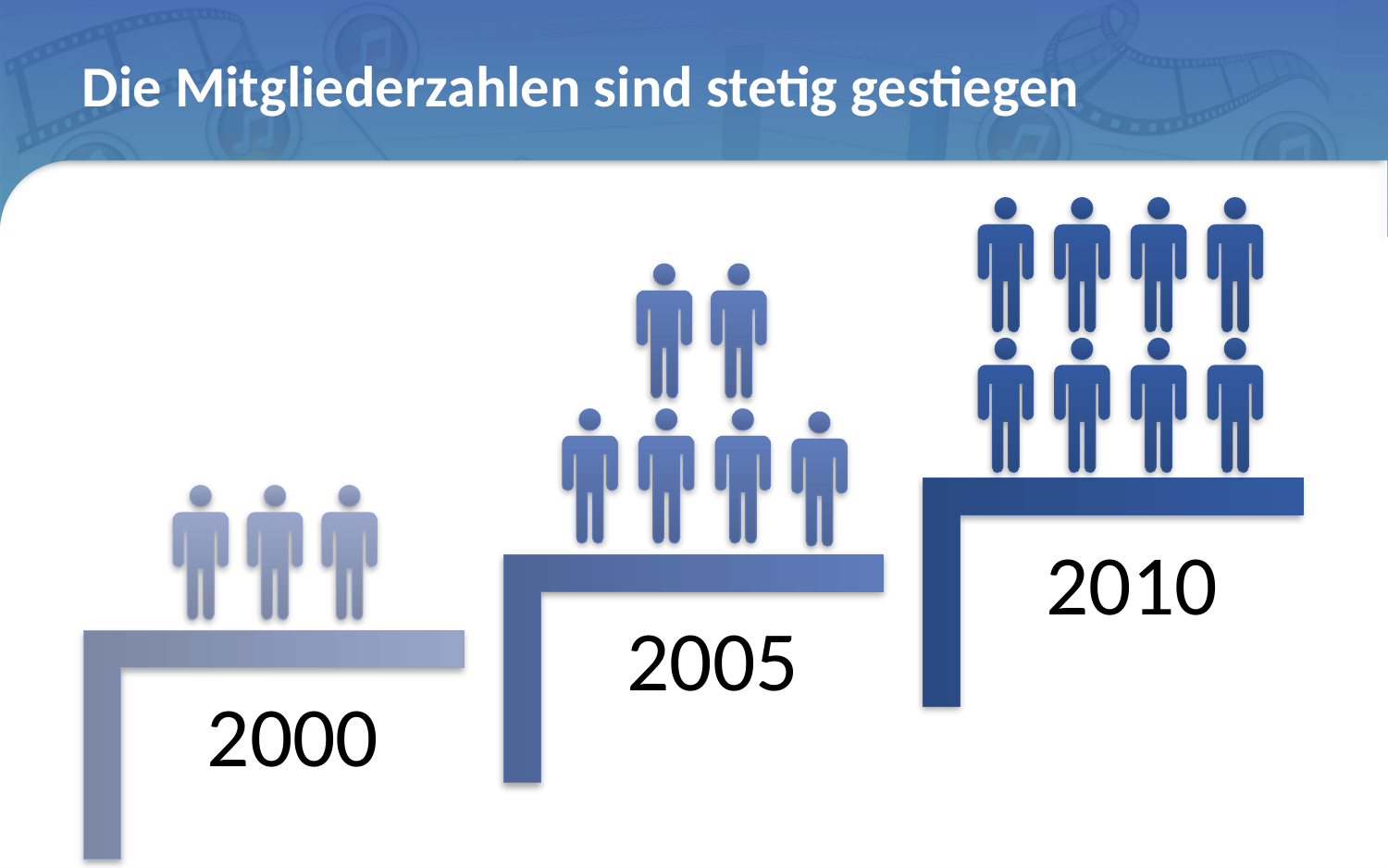

# Die Mitgliederzahlen sind stetig gestiegen

2010

2005
2000